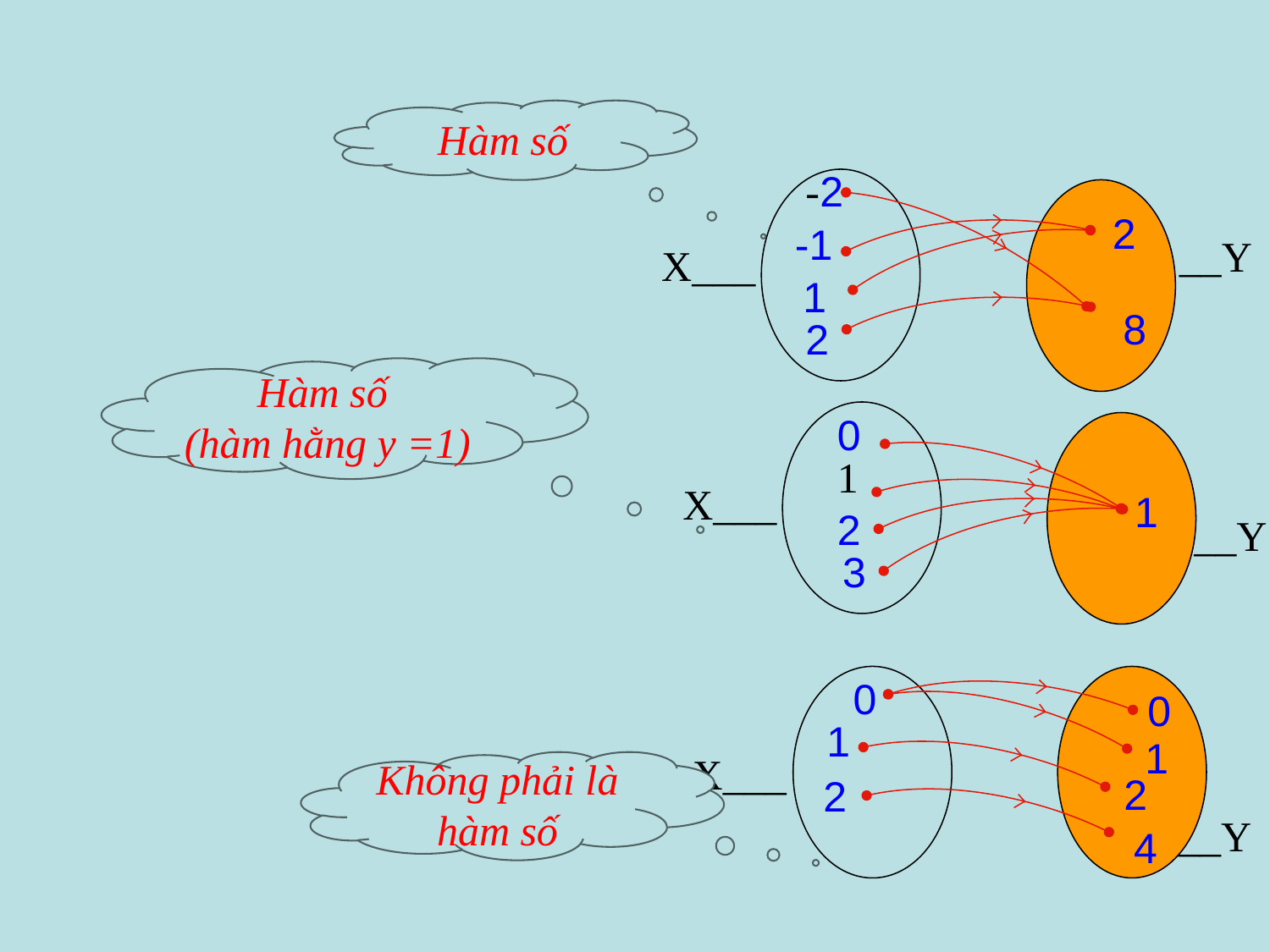

Hàm số
-2

-1
1
2

2
8

__Y
X___

Hàm số
(hàm hằng y =1)

1
2
3
0

1

X___

__Y

0
1
2

0
1
2
4

X___

Không phải là hàm số

__Y